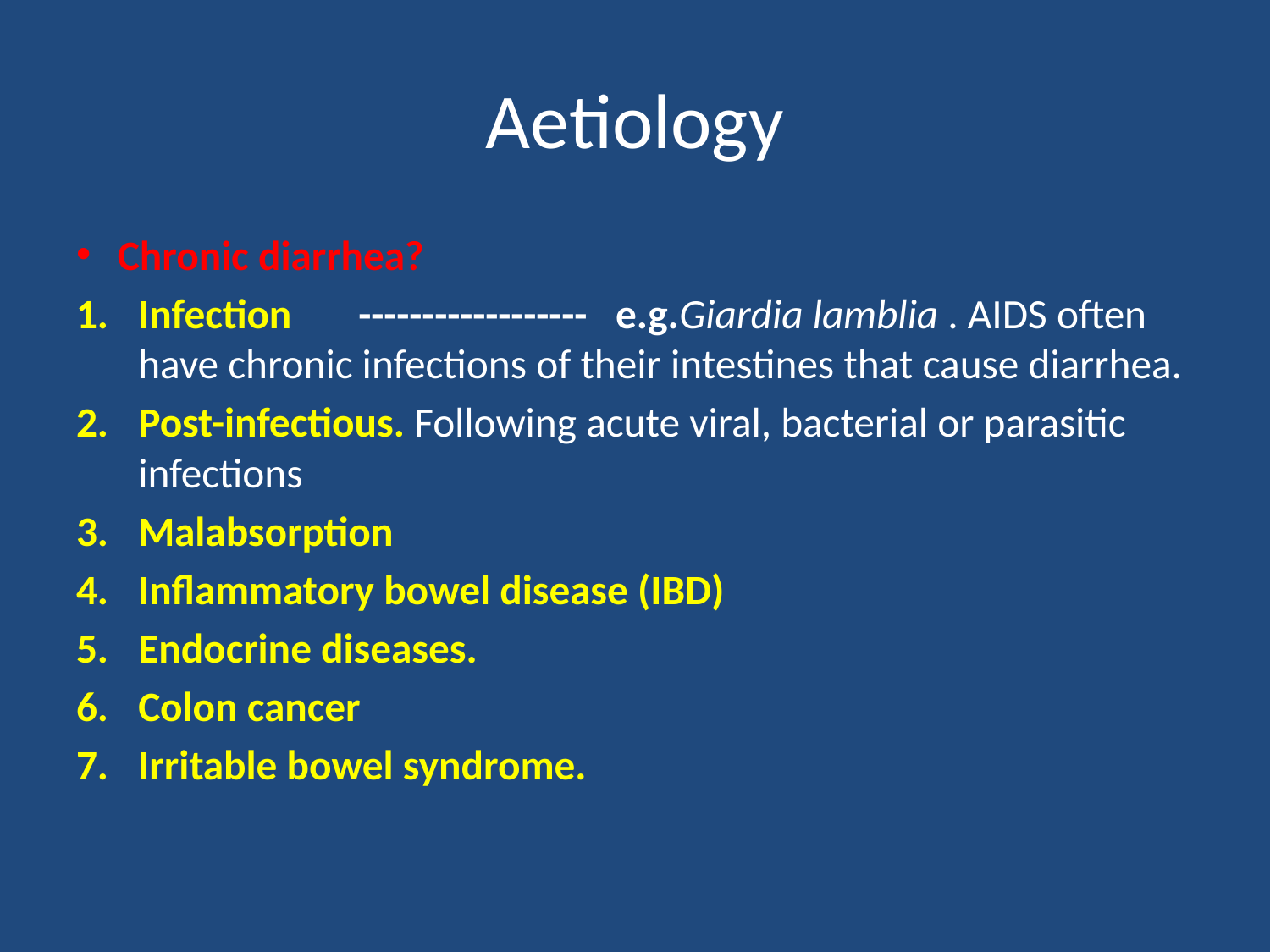

# Aetiology
Chronic diarrhea?
Infection       ------------------   e.g.Giardia lamblia . AIDS often have chronic infections of their intestines that cause diarrhea.
Post-infectious. Following acute viral, bacterial or parasitic infections
Malabsorption
Inflammatory bowel disease (IBD)
Endocrine diseases.
Colon cancer
Irritable bowel syndrome.